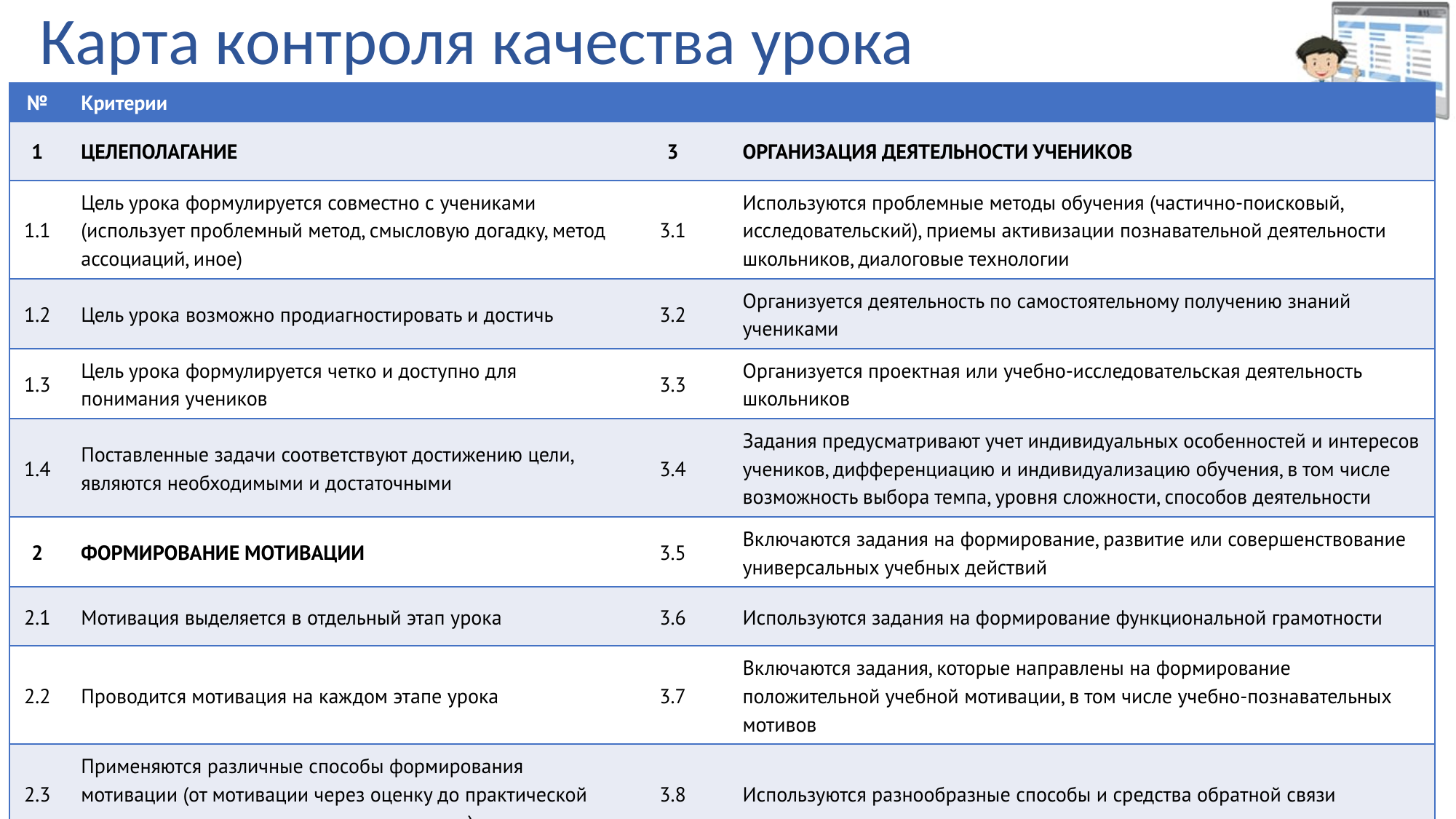

# Карта контроля качества урока
| № | Критерии |  |  |
| --- | --- | --- | --- |
| 1 | ЦЕЛЕПОЛАГАНИЕ | 3 | ОРГАНИЗАЦИЯ ДЕЯТЕЛЬНОСТИ УЧЕНИКОВ |
| 1.1 | Цель урока формулируется совместно с учениками (использует проблемный метод, смысловую догадку, метод ассоциаций, иное) | 3.1 | Используются проблемные методы обучения (частично-поисковый, исследовательский), приемы активизации познавательной деятельности школьников, диалоговые технологии |
| 1.2 | Цель урока возможно продиагностировать и достичь | 3.2 | Организуется деятельность по самостоятельному получению знаний учениками |
| 1.3 | Цель урока формулируется четко и доступно для понимания учеников | 3.3 | Организуется проектная или учебно-исследовательская деятельность школьников |
| 1.4 | Поставленные задачи соответствуют достижению цели, являются необходимыми и достаточными | 3.4 | Задания предусматривают учет индивидуальных особенностей и интересов учеников, дифференциацию и индивидуализацию обучения, в том числе возможность выбора темпа, уровня сложности, способов деятельности |
| 2 | ФОРМИРОВАНИЕ МОТИВАЦИИ | 3.5 | Включаются задания на формирование, развитие или совершенствование универсальных учебных действий |
| 2.1 | Мотивация выделяется в отдельный этап урока | 3.6 | Используются задания на формирование функциональной грамотности |
| 2.2 | Проводится мотивация на каждом этапе урока | 3.7 | Включаются задания, которые направлены на формирование положительной учебной мотивации, в том числе учебно-познавательных мотивов |
| 2.3 | Применяются различные способы формирования мотивации (от мотивации через оценку до практической значимости темы с приведением примеров) | 3.8 | Используются разнообразные способы и средства обратной связи |